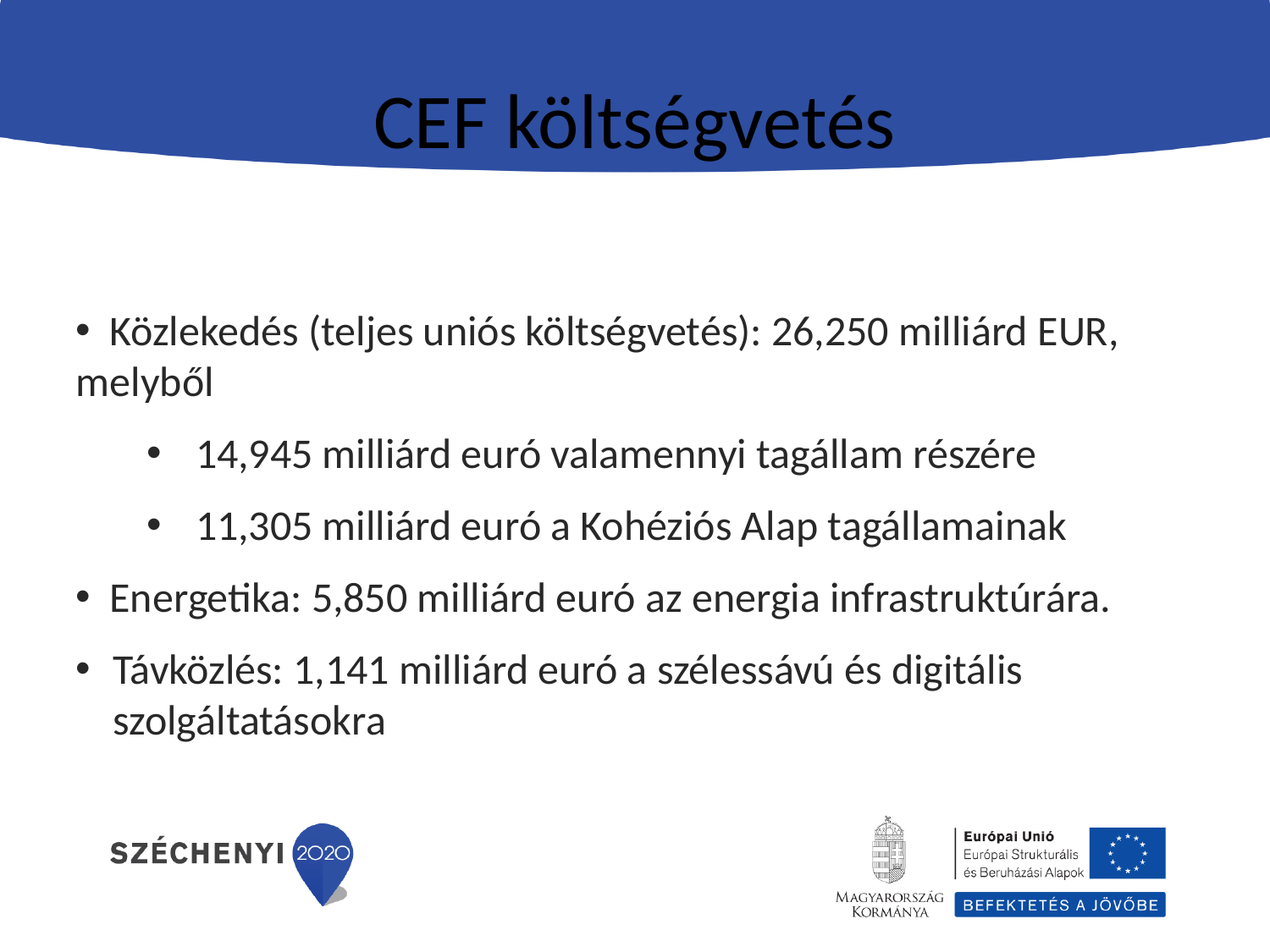

# CEF költségvetés

  Közlekedés (teljes uniós költségvetés): 26,250 milliárd EUR, melyből
  14,945 milliárd euró valamennyi tagállam részére
  11,305 milliárd euró a Kohéziós Alap tagállamainak
  Energetika: 5,850 milliárd euró az energia infrastruktúrára.
Távközlés: 1,141 milliárd euró a szélessávú és digitális  szolgáltatásokra